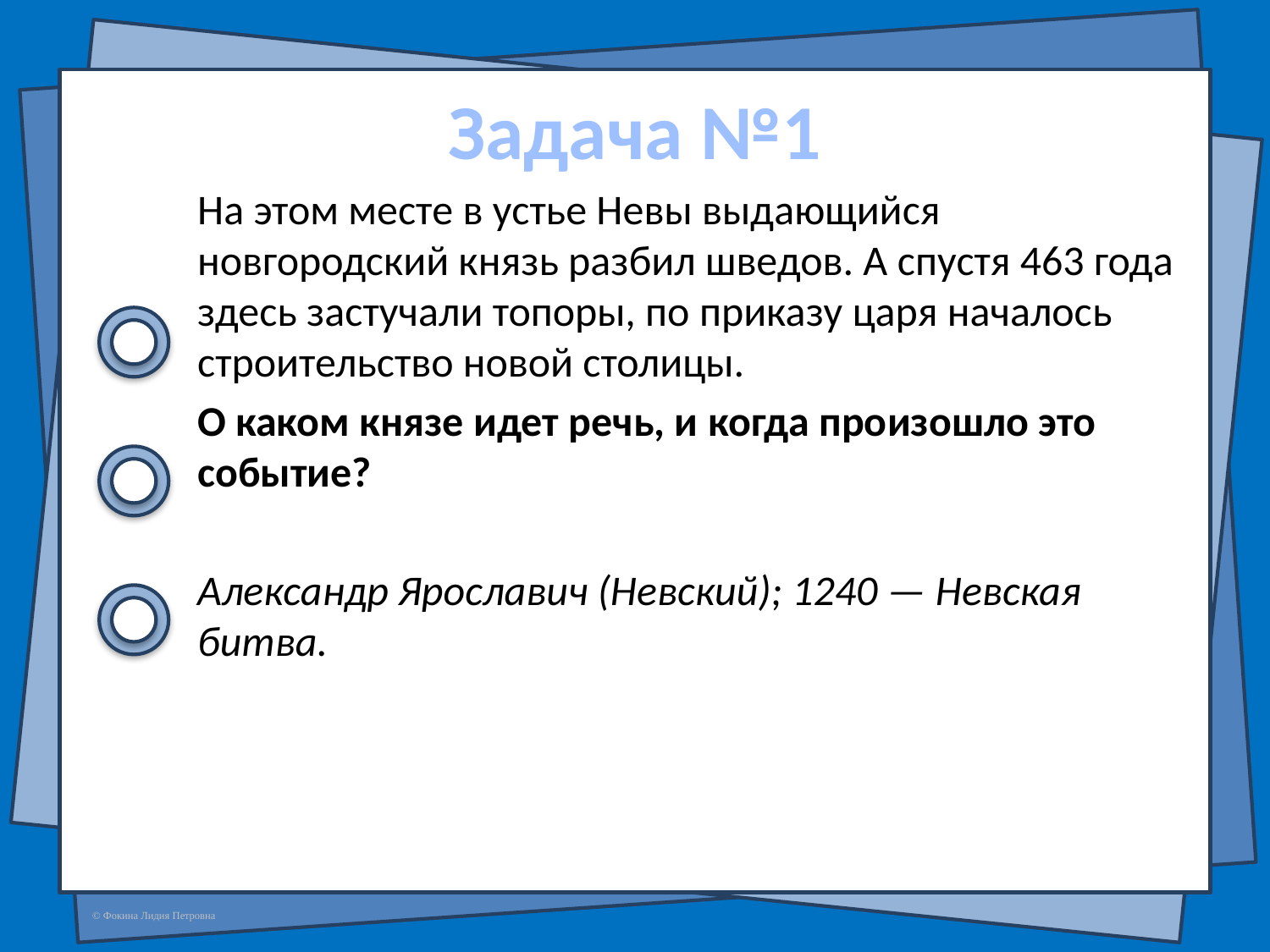

# Задача №1
На этом месте в устье Невы выдающийся новгородский князь разбил шведов. А спустя 463 года здесь застучали топоры, по приказу царя началось строительство новой столицы.
О каком князе идет речь, и когда произошло это событие?

Александр Ярославич (Невский); 1240 — Невская битва.